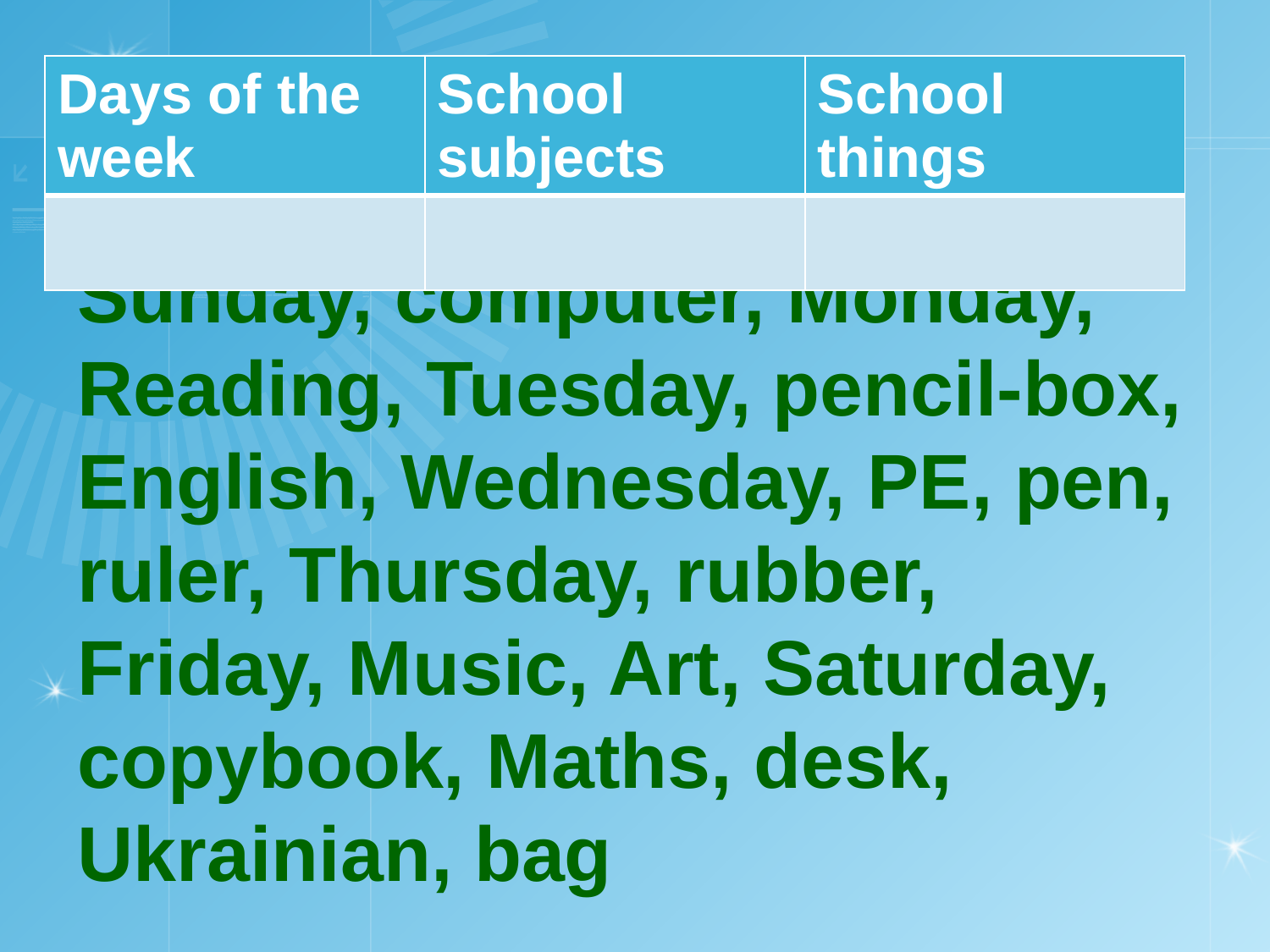

| Days of the week | School subjects | School things |
| --- | --- | --- |
|  |  |  |
# Sunday, computer, Monday, Reading, Tuesday, pencil-box, English, Wednesday, PE, pen, ruler, Thursday, rubber, Friday, Music, Art, Saturday, copybook, Maths, desk, Ukrainian, bag